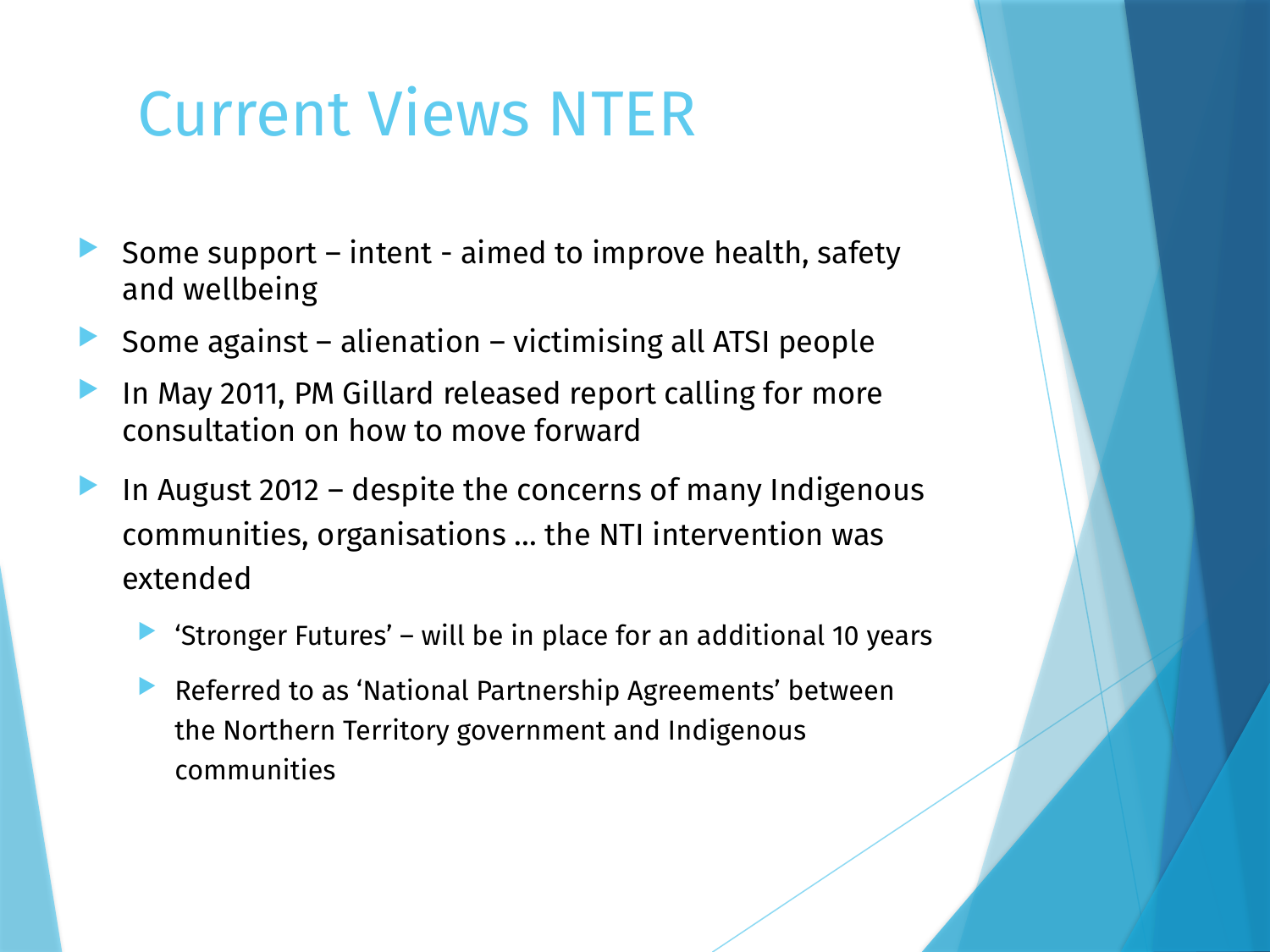

# Current Views NTER
Some support – intent - aimed to improve health, safety and wellbeing
Some against – alienation – victimising all ATSI people
In May 2011, PM Gillard released report calling for more consultation on how to move forward
In August 2012 – despite the concerns of many Indigenous communities, organisations … the NTI intervention was extended
‘Stronger Futures’ – will be in place for an additional 10 years
Referred to as ‘National Partnership Agreements’ between the Northern Territory government and Indigenous communities